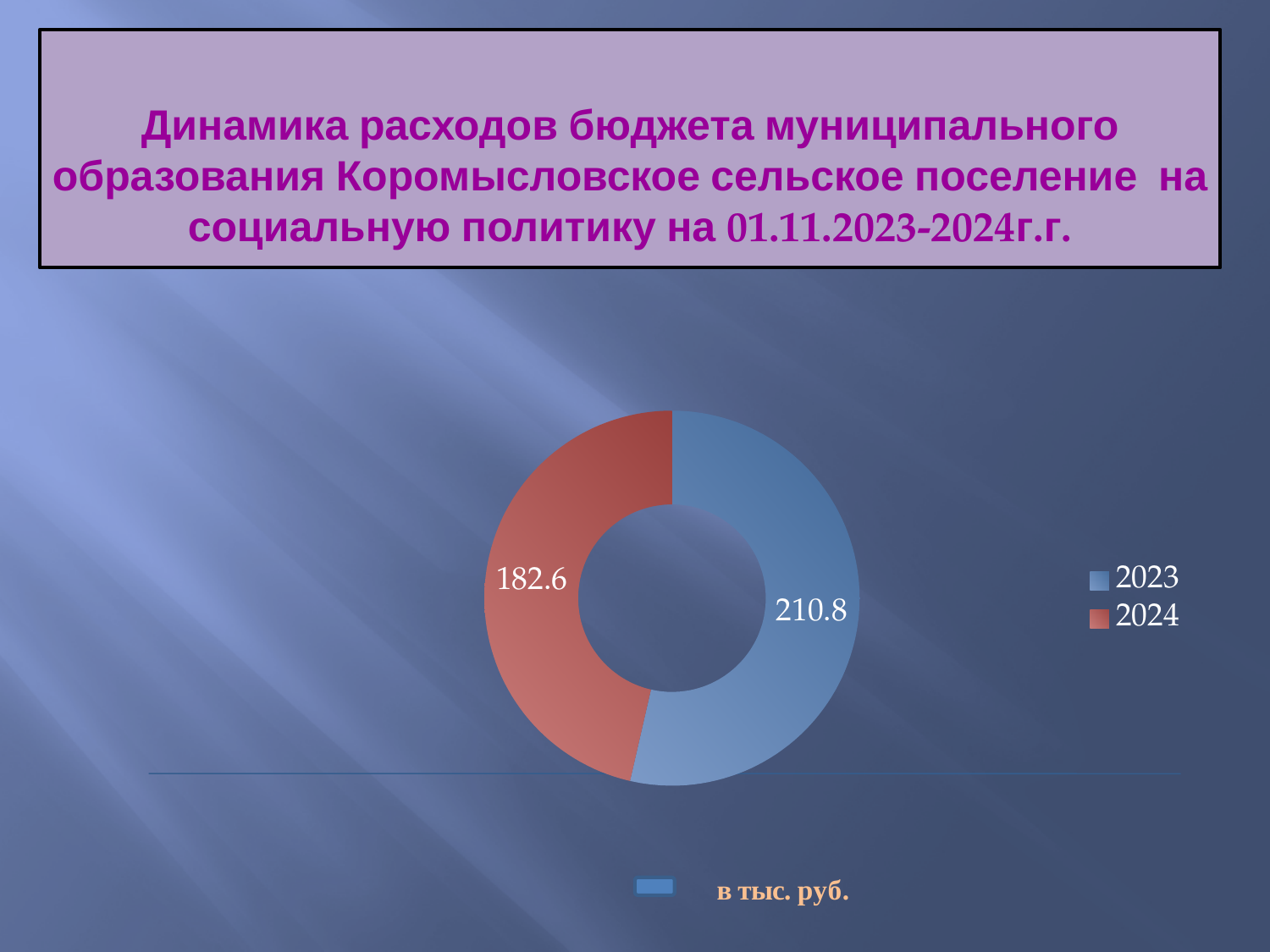

# Динамика расходов бюджета муниципального образования Коромысловское сельское поселение  на социальную политику на 01.11.2023-2024г.г.

### Chart

| Category | Столбец1 | Столбец2 |
|---|---|---|
| 2023 | 210.8 | None |
| 2024 | 182.6 | None |